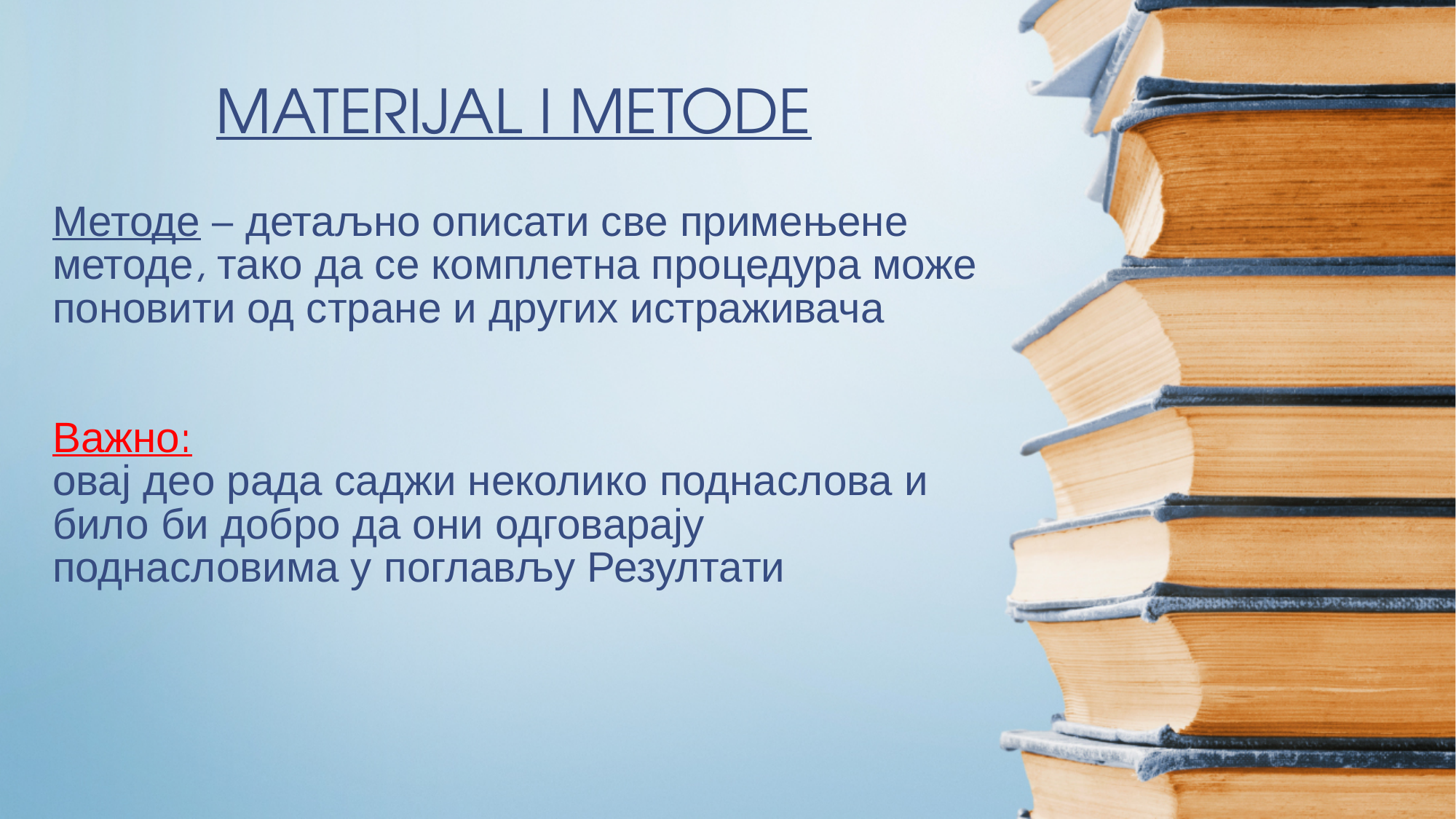

MATERIJAL I METODE
# Методе – детаљно описати све примењене методе, тако да се комплетна процедура може поновити од стране и других истраживача Важно: овај део рада саджи неколико поднаслова и било би добро да они одговарају поднасловима у поглављу Резултати